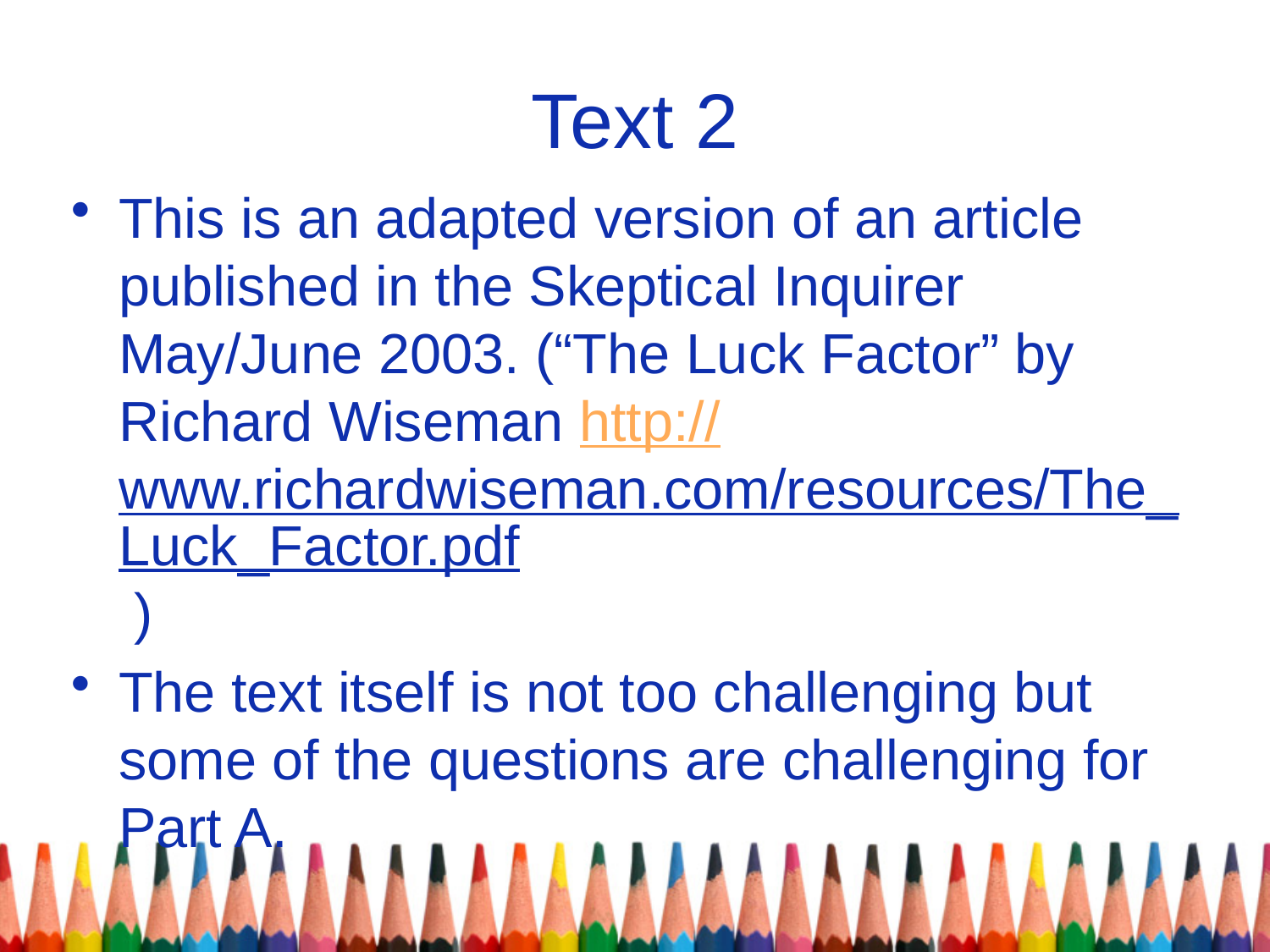

# Text 2
This is an adapted version of an article published in the Skeptical Inquirer May/June 2003. (“The Luck Factor” by Richard Wiseman http://www.richardwiseman.com/resources/The_Luck_Factor.pdf )
The text itself is not too challenging but some of the questions are challenging for Part A.